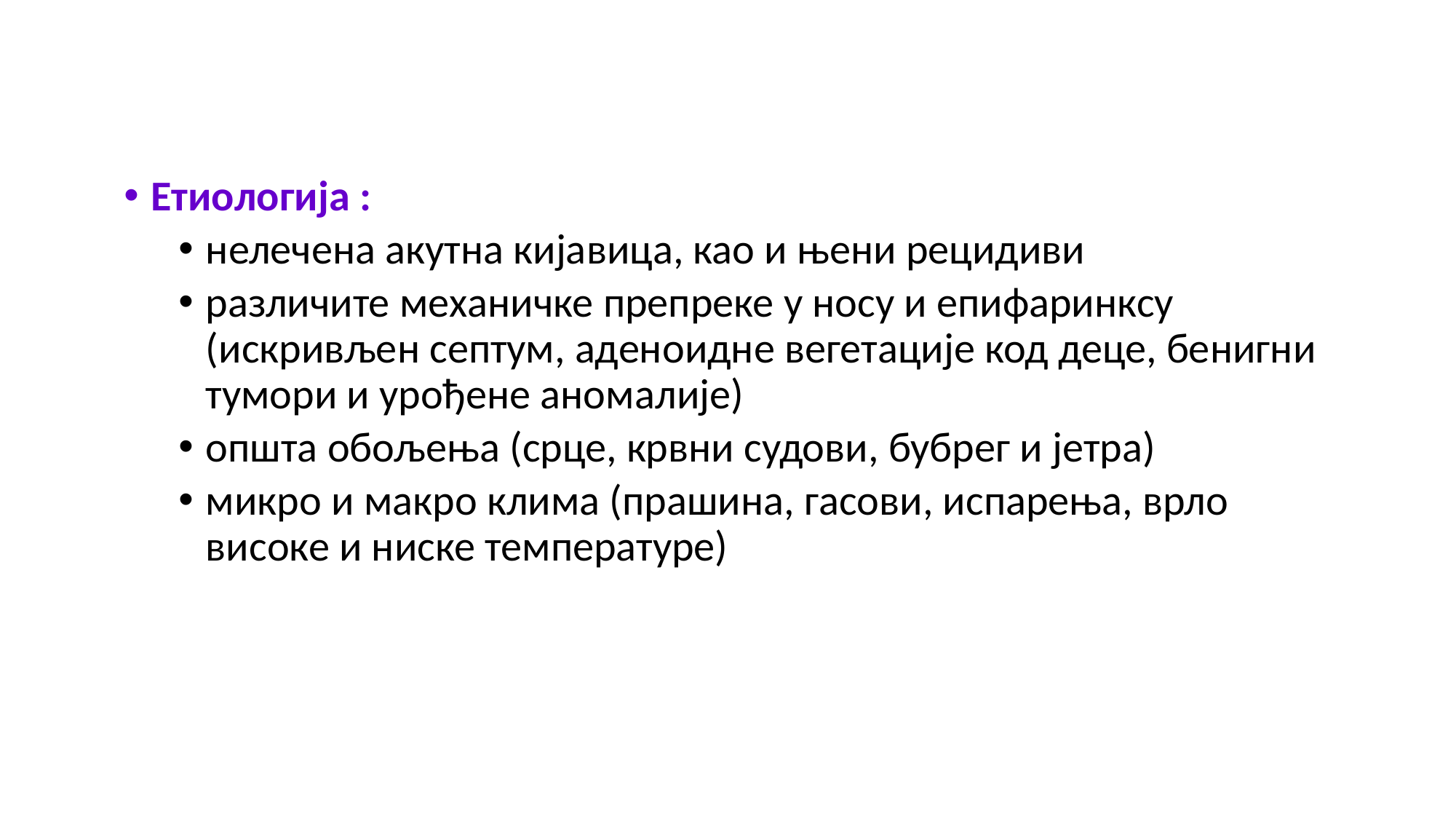

Етиологија :
нелечена акутна кијавица, као и њени рецидиви
различите механичке препреке у носу и епифаринксу (искривљен септум, аденоидне вегетације код деце, бенигни тумори и урођене аномалије)
општа обољења (срце, крвни судови, бубрег и јетра)
микро и макро клима (прашина, гасови, испарења, врло високе и ниске температуре)